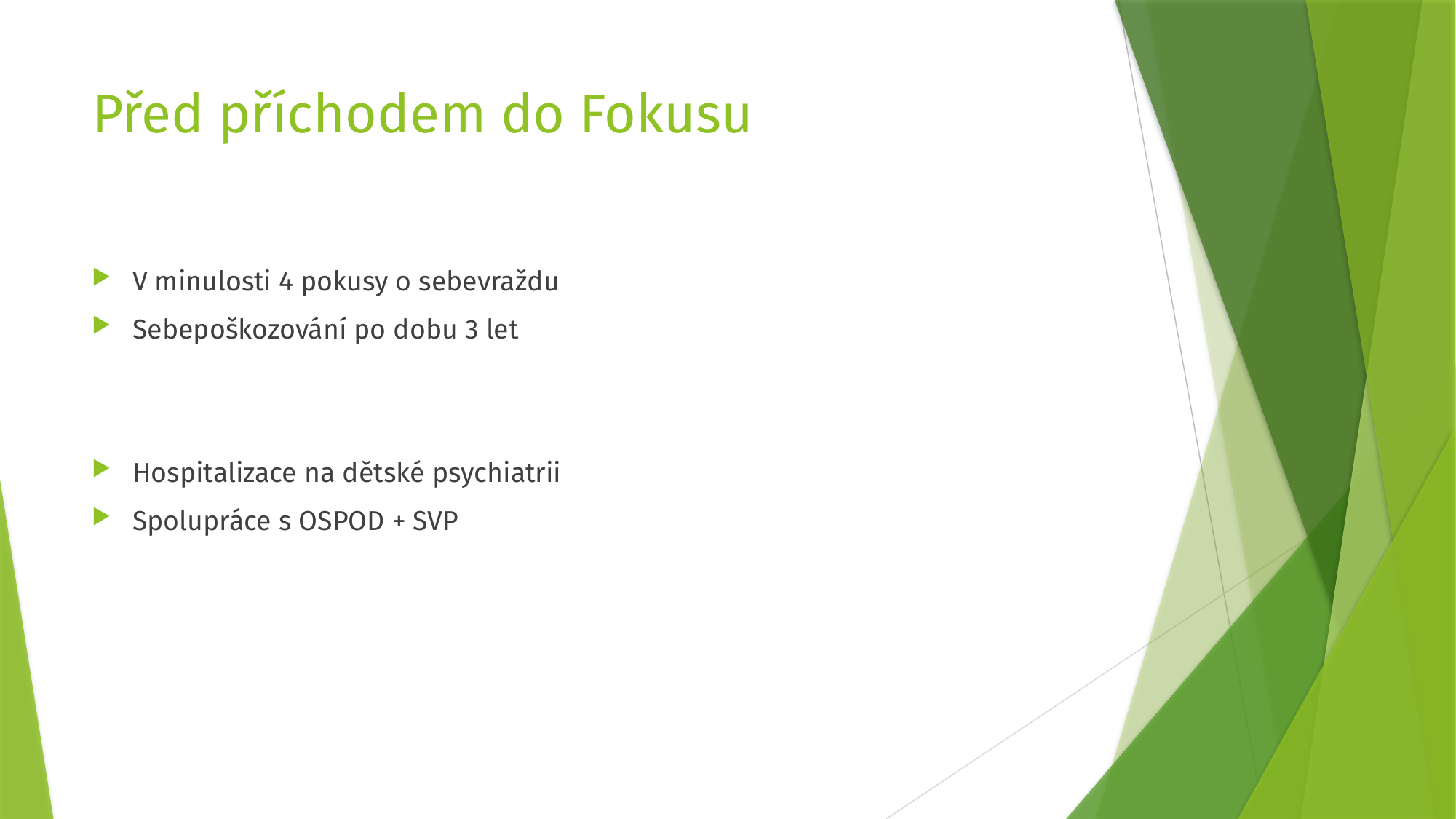

# Před příchodem do Fokusu
V minulosti 4 pokusy o sebevraždu
Sebepoškozování po dobu 3 let

Hospitalizace na dětské psychiatrii
Spolupráce s OSPOD + SVP